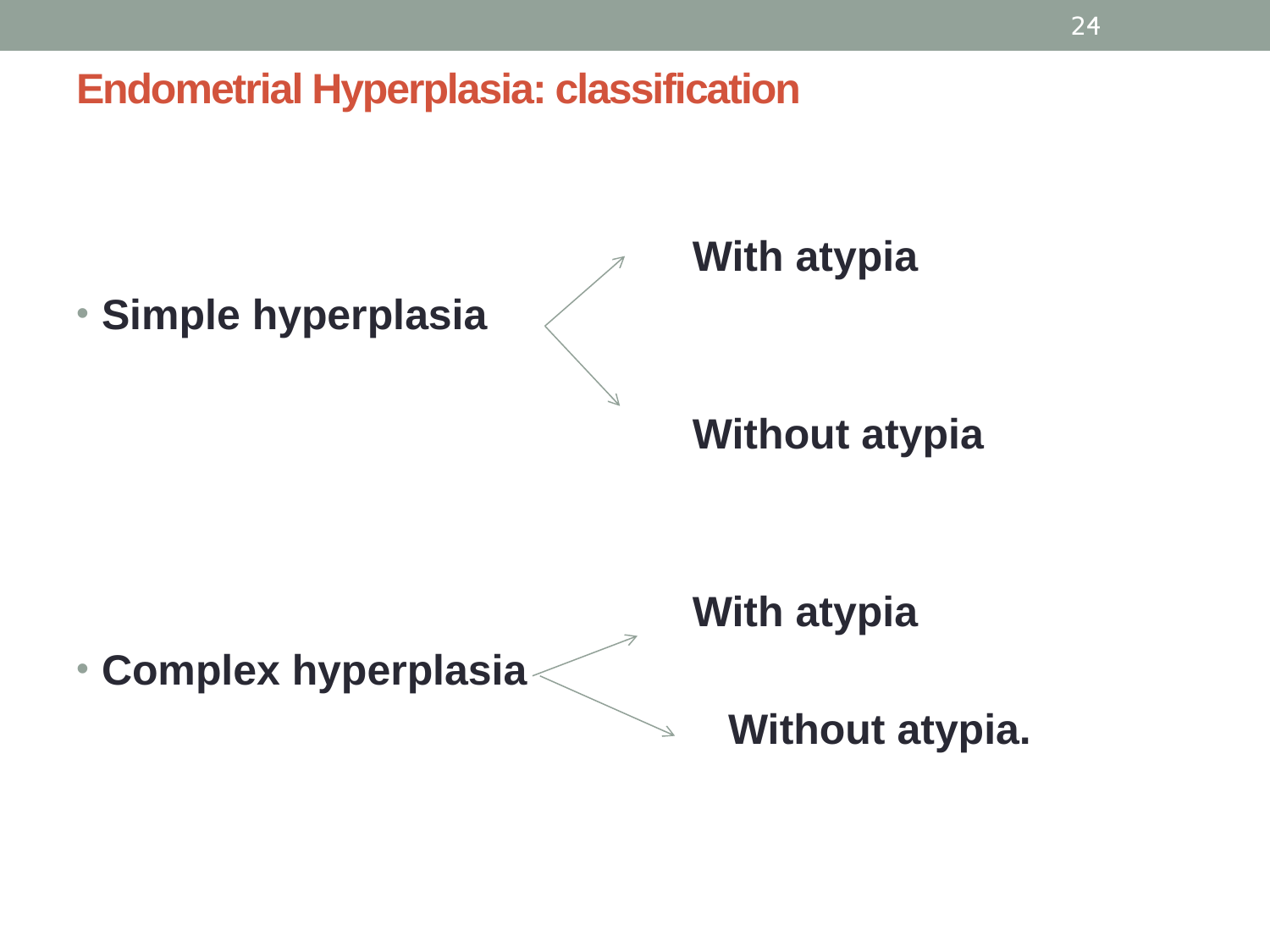

24
# Endometrial Hyperplasia: classification
                                                    With atypia
Simple hyperplasia

                                                    Without atypia

                                                    With atypia
Complex hyperplasia
					          Without atypia.